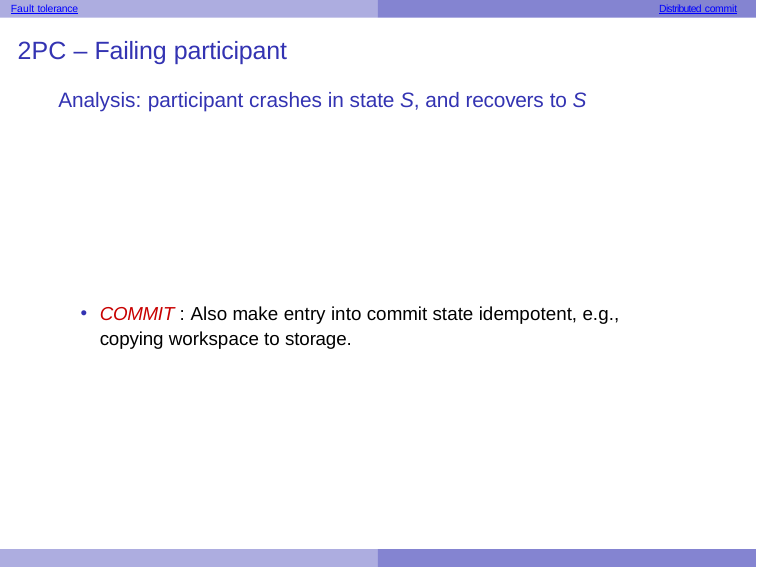

Fault tolerance
Distributed commit
2PC – Failing participant
Analysis: participant crashes in state S, and recovers to S
COMMIT : Also make entry into commit state idempotent, e.g., copying workspace to storage.